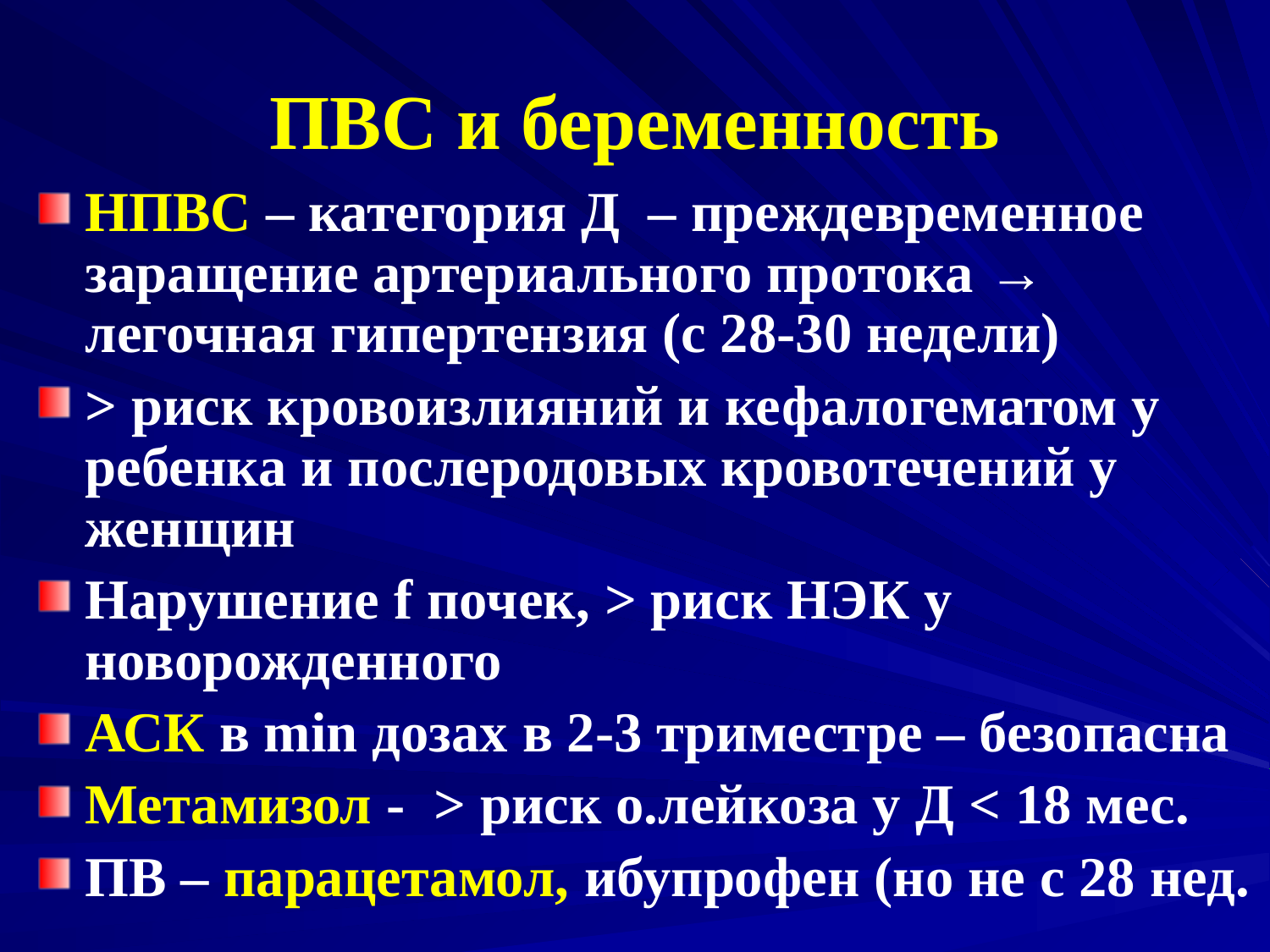

# ПВС и беременность
НПВС – категория Д  – преждевременное заращение артериального протока → легочная гипертензия (с 28-30 недели)
> риск кровоизлияний и кефалогематом у ребенка и послеродовых кровотечений у женщин
Нарушение f почек, > риск НЭК у новорожденного
АСК в min дозах в 2-3 триместре – безопасна
Метамизол -  > риск о.лейкоза у Д < 18 мес.
ПВ – парацетамол, ибупрофен (но не с 28 нед.